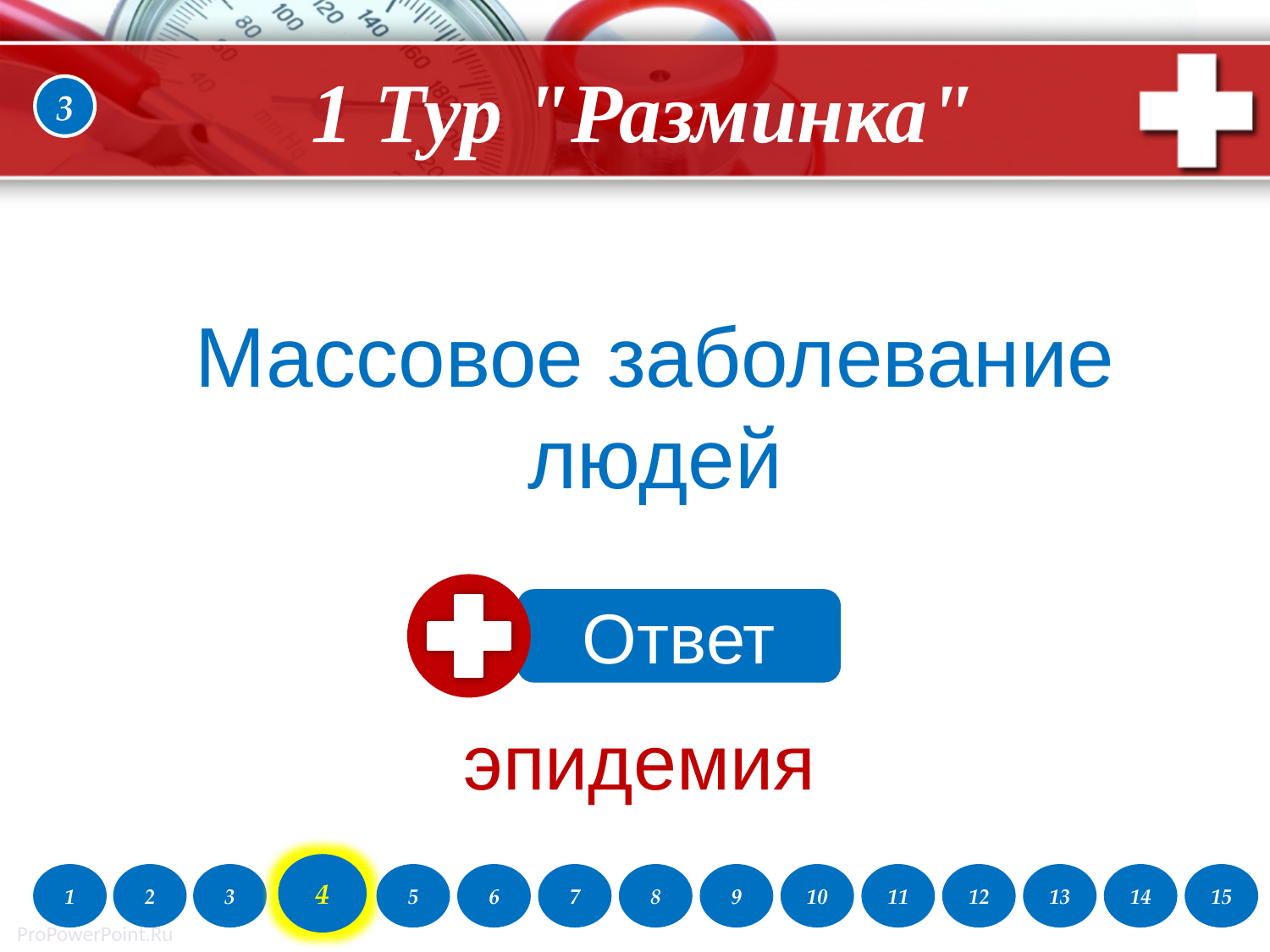

1 Тур "Разминка"
3
Массовое заболевание людей

Ответ
эпидемия
4
1
2
3
5
6
7
8
9
10
11
12
13
14
15